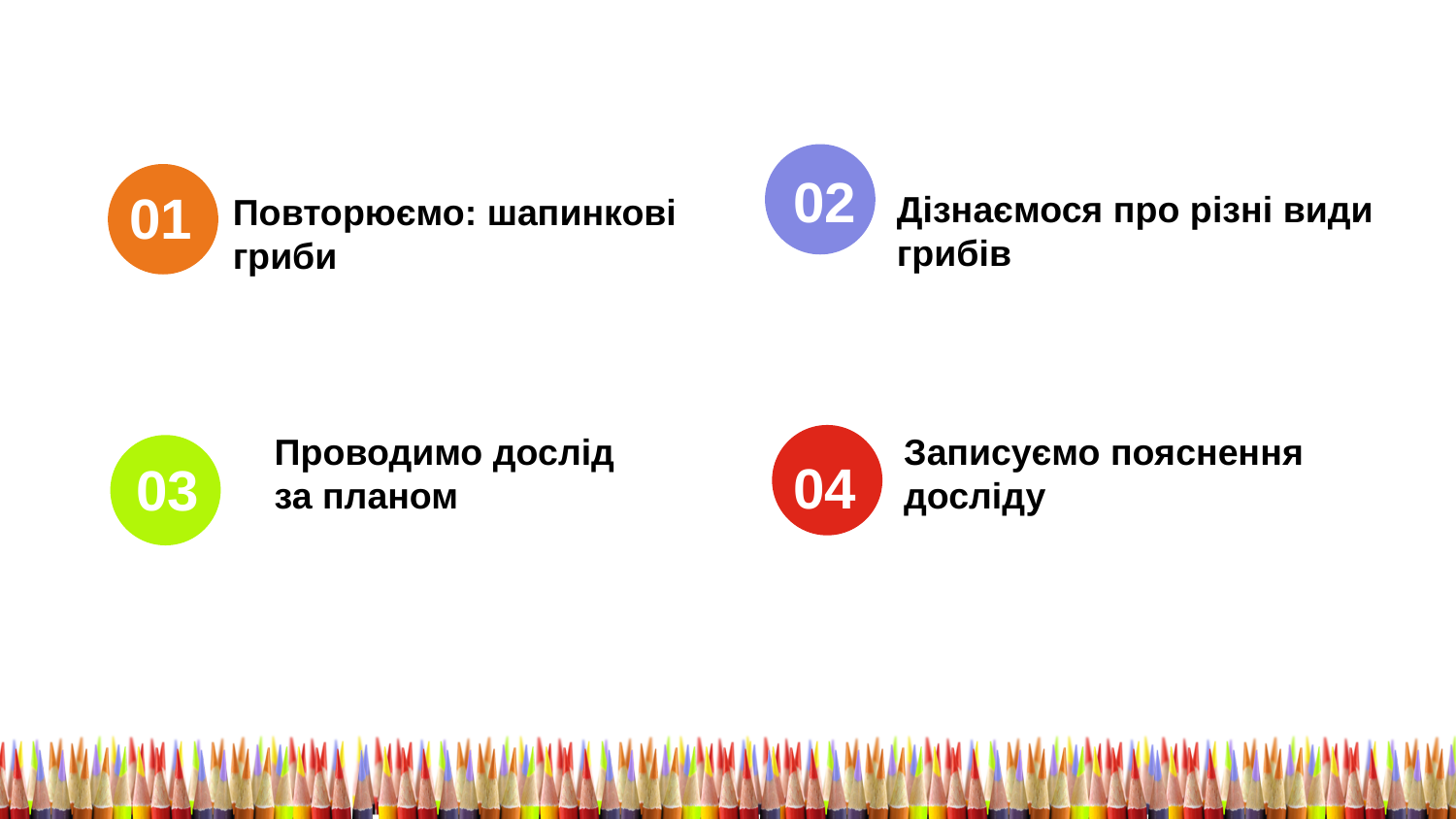

02
Дізнаємося про різні види грибів
01
Повторюємо: шапинкові гриби
Проводимо дослід
за планом
Записуємо пояснення
досліду

04
03